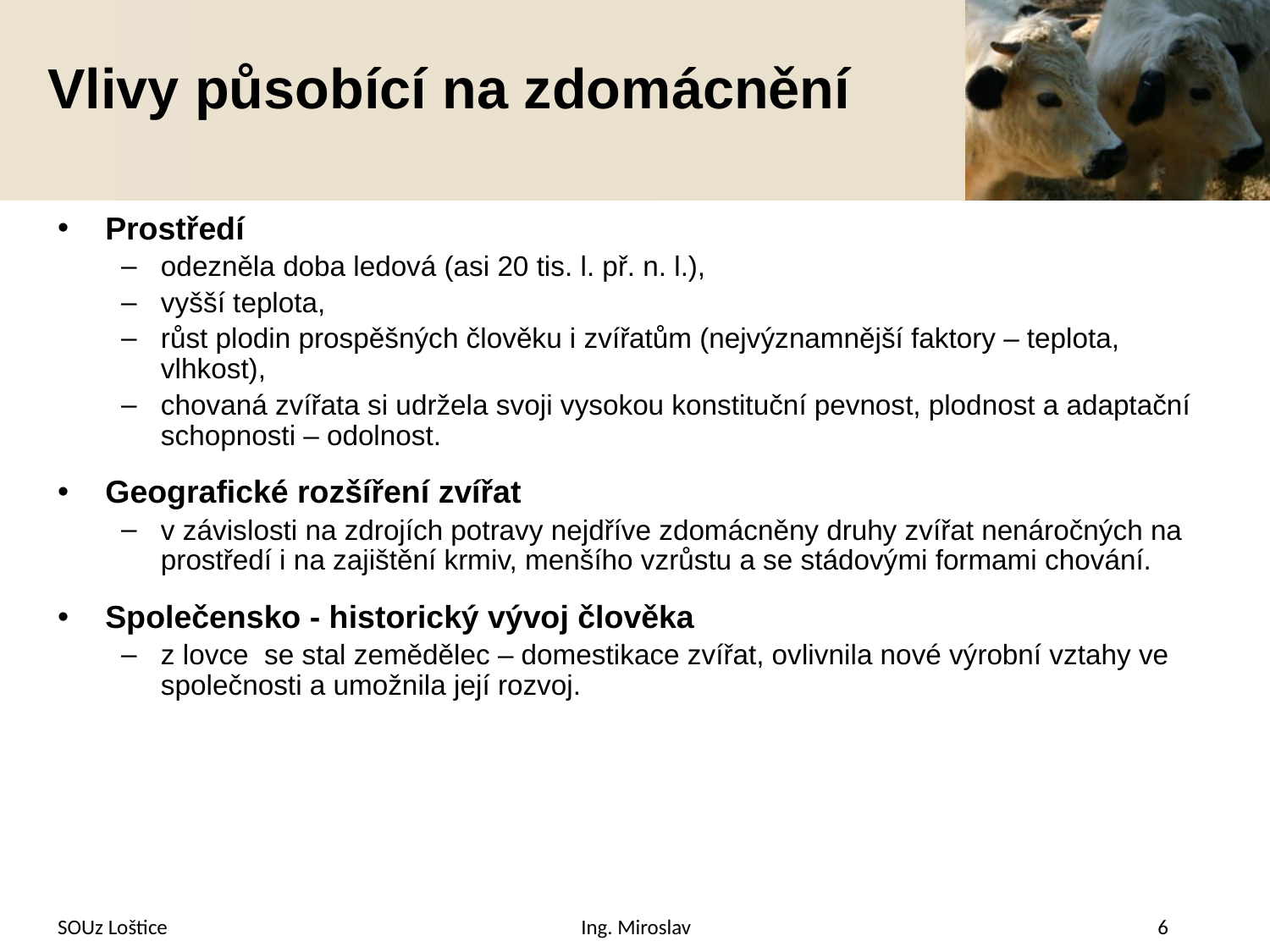

# Vlivy působící na zdomácnění
Prostředí
odezněla doba ledová (asi 20 tis. l. př. n. l.),
vyšší teplota,
růst plodin prospěšných člověku i zvířatům (nejvýznamnější faktory – teplota, vlhkost),
chovaná zvířata si udržela svoji vysokou konstituční pevnost, plodnost a adaptační schopnosti – odolnost.

Geografické rozšíření zvířat
v závislosti na zdrojích potravy nejdříve zdomácněny druhy zvířat nenáročných na prostředí i na zajištění krmiv, menšího vzrůstu a se stádovými formami chování.

Společensko - historický vývoj člověka
z lovce  se stal zemědělec – domestikace zvířat, ovlivnila nové výrobní vztahy ve společnosti a umožnila její rozvoj.
SOUz Loštice
Ing. Miroslav
6